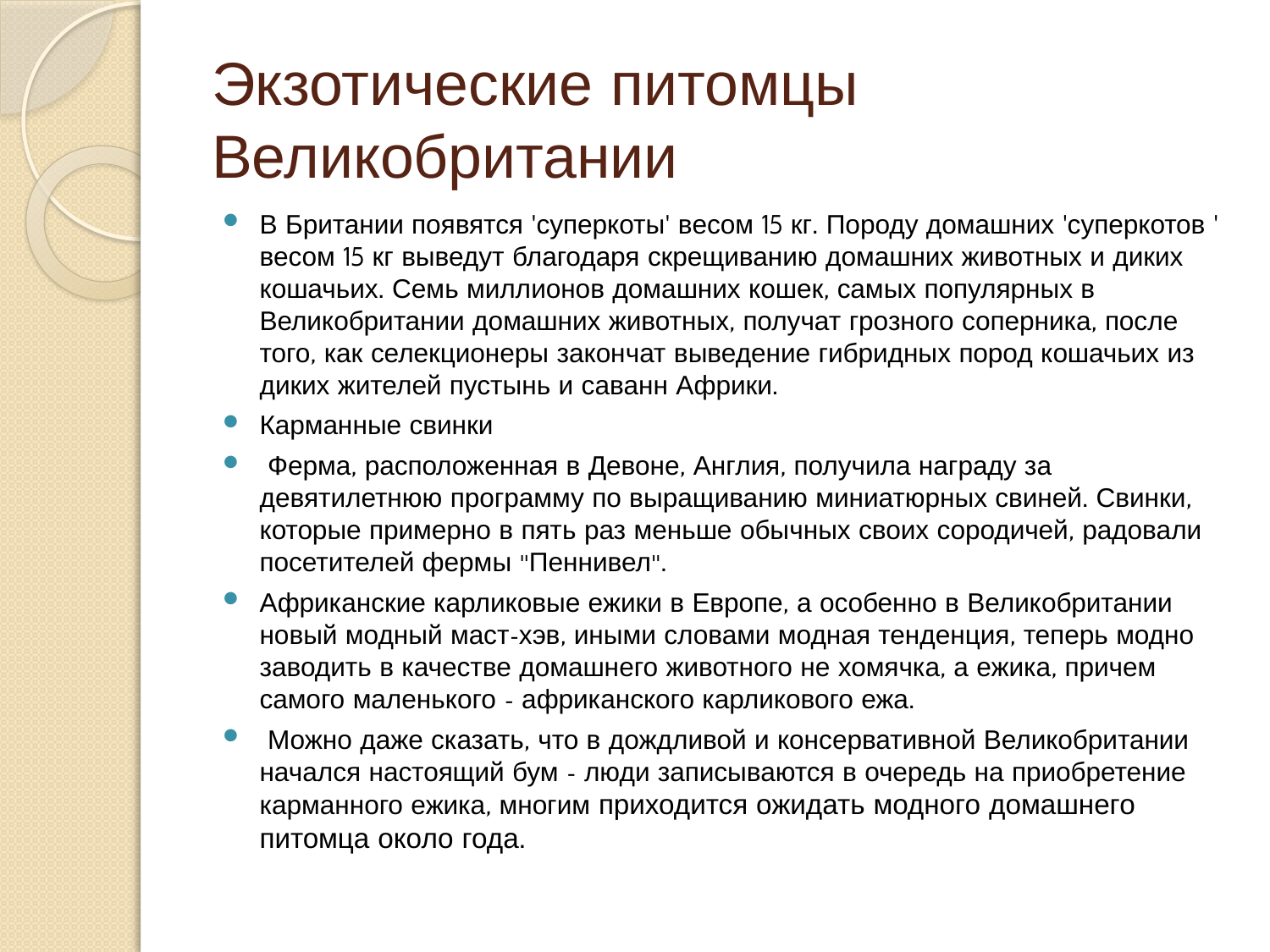

# Экзотические питомцы Великобритании
В Британии появятся 'суперкоты' весом 15 кг. Породу домашних 'суперкотов ' весом 15 кг выведут благодаря скрещиванию домашних животных и диких кошачьих. Семь миллионов домашних кошек, самых популярных в Великобритании домашних животных, получат грозного соперника, после того, как селекционеры закончат выведение гибридных пород кошачьих из диких жителей пустынь и саванн Африки.
Карманные свинки
 Ферма, расположенная в Девоне, Англия, получила награду за девятилетнюю программу по выращиванию миниатюрных свиней. Свинки, которые примерно в пять раз меньше обычных своих сородичей, радовали посетителей фермы "Пеннивел".
Африканские карликовые ежики в Европе, а особенно в Великобритании новый модный маст-хэв, иными словами модная тенденция, теперь модно заводить в качестве домашнего животного не хомячка, а ежика, причем самого маленького - африканского карликового ежа.
 Можно даже сказать, что в дождливой и консервативной Великобритании начался настоящий бум - люди записываются в очередь на приобретение карманного ежика, многим приходится ожидать модного домашнего питомца около года.